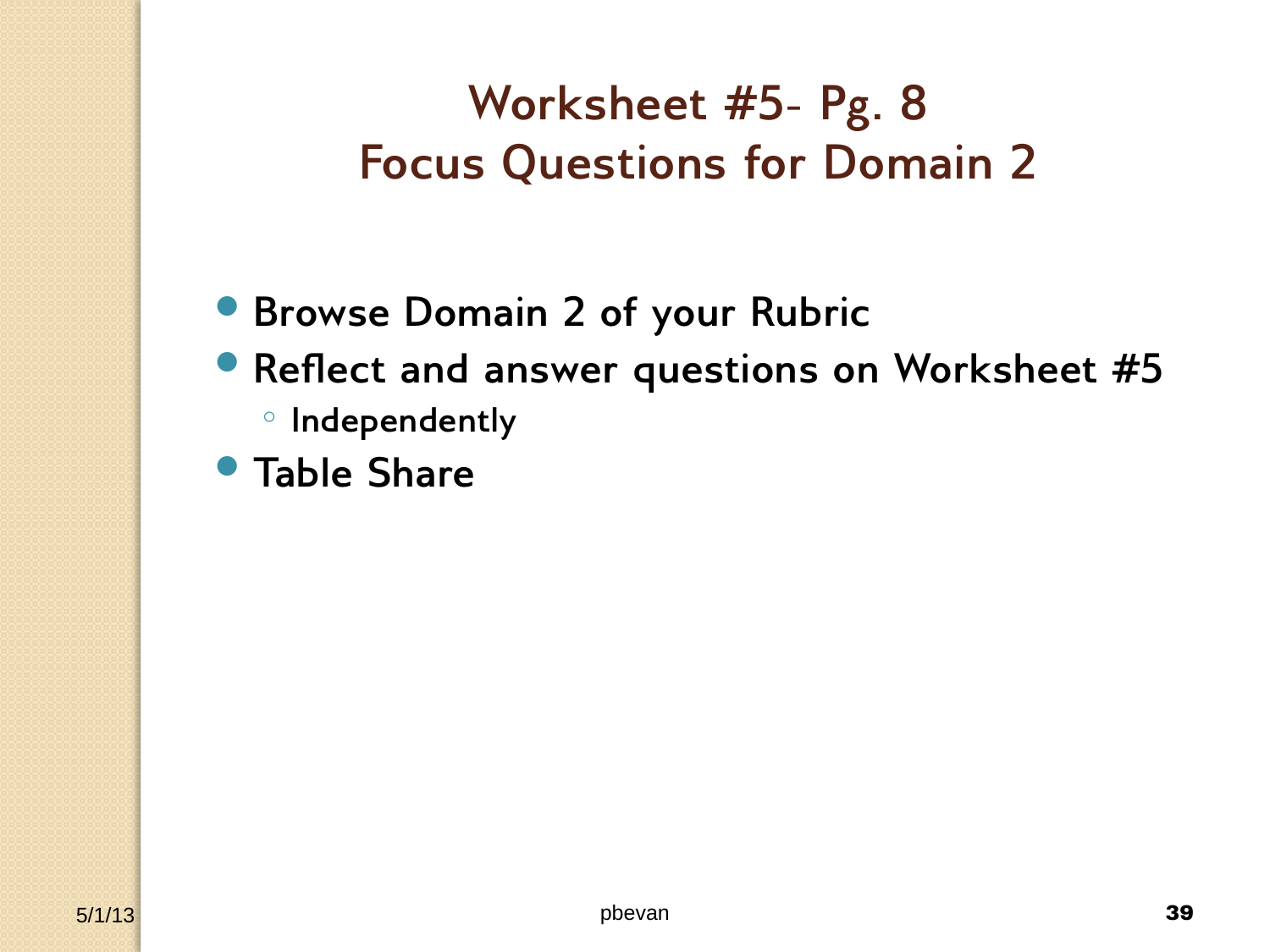

Worksheet #5- Pg. 8
Focus Questions for Domain 2

Browse Domain 2 of your Rubric
Reflect and answer questions on Worksheet #5
Independently
Table Share
5/1/13
pbevan
39